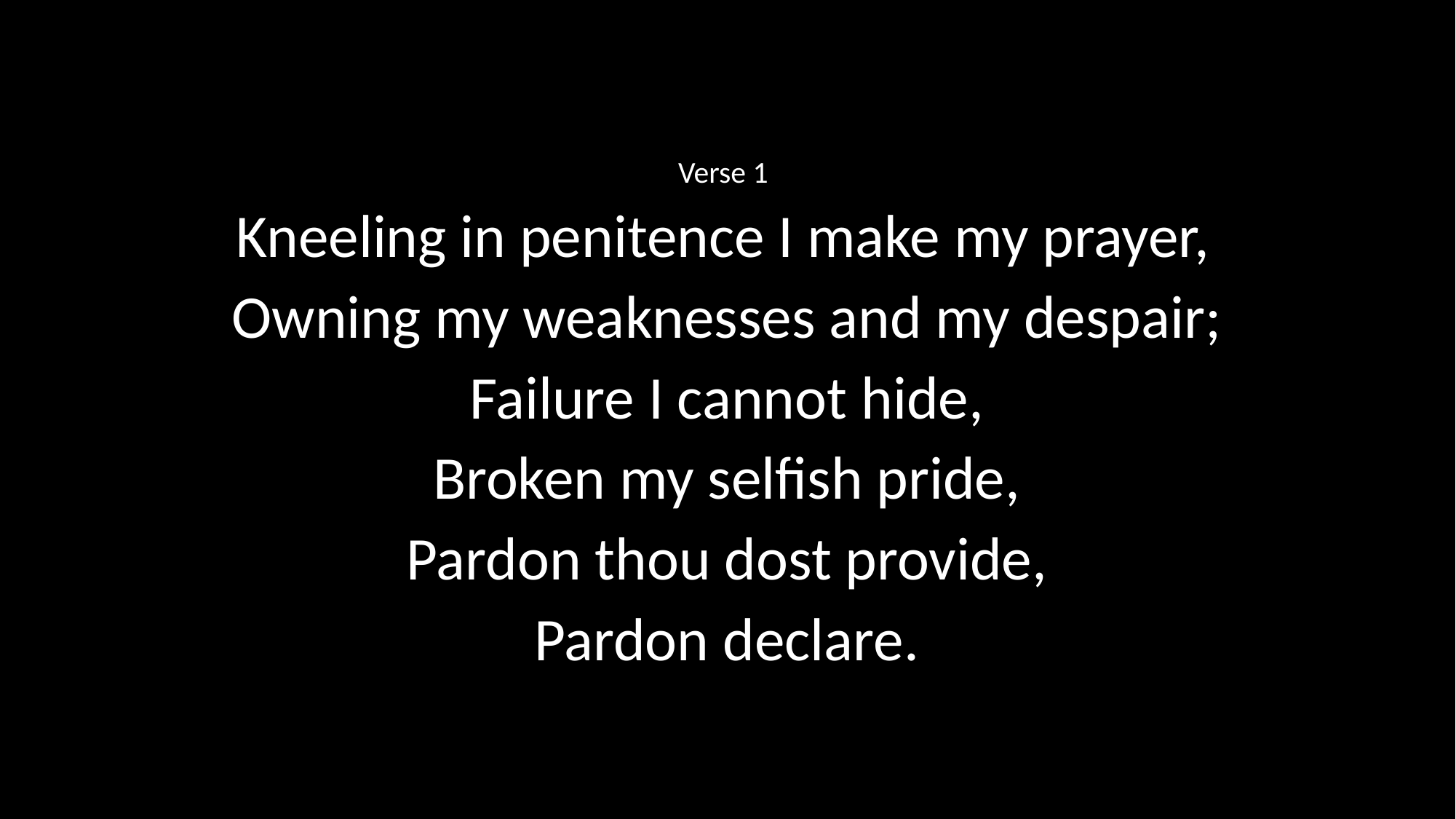

Verse 1
Kneeling in penitence I make my prayer,
	Owning my weaknesses and my despair;
	Failure I cannot hide,
	Broken my selfish pride,
	Pardon thou dost provide,
	Pardon declare.